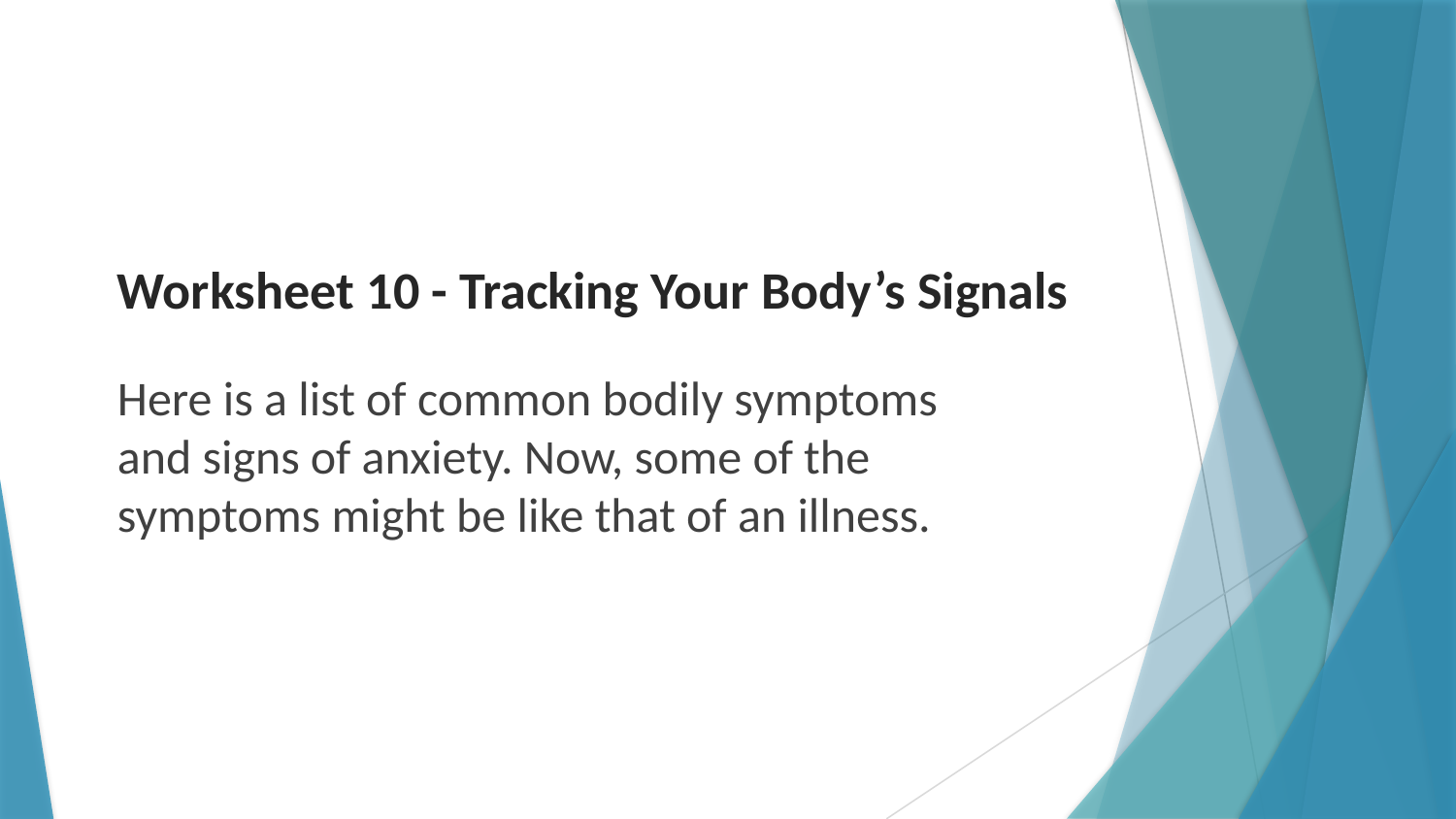

# Worksheet 10 - Tracking Your Body’s Signals
Here is a list of common bodily symptoms and signs of anxiety. Now, some of the symptoms might be like that of an illness.